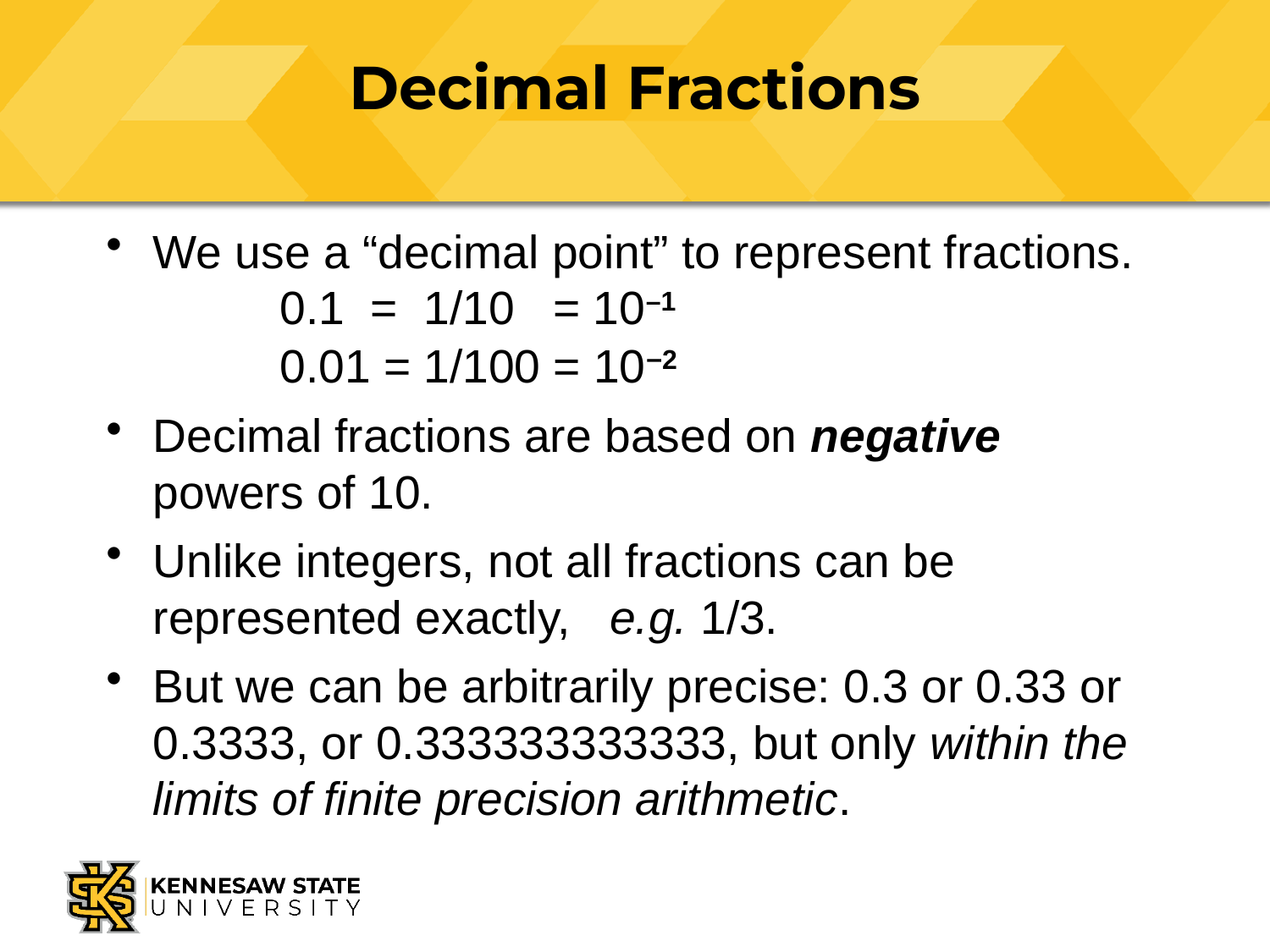

# Decimal Fractions
We use a “decimal point” to represent fractions.
	0.1  =  1/10   = 10–1
	0.01 = 1/100 = 10–2
Decimal fractions are based on negative powers of 10.
Unlike integers, not all fractions can be represented exactly,   e.g. 1/3.
But we can be arbitrarily precise: 0.3 or 0.33 or 0.3333, or 0.333333333333, but only within the limits of finite precision arithmetic.